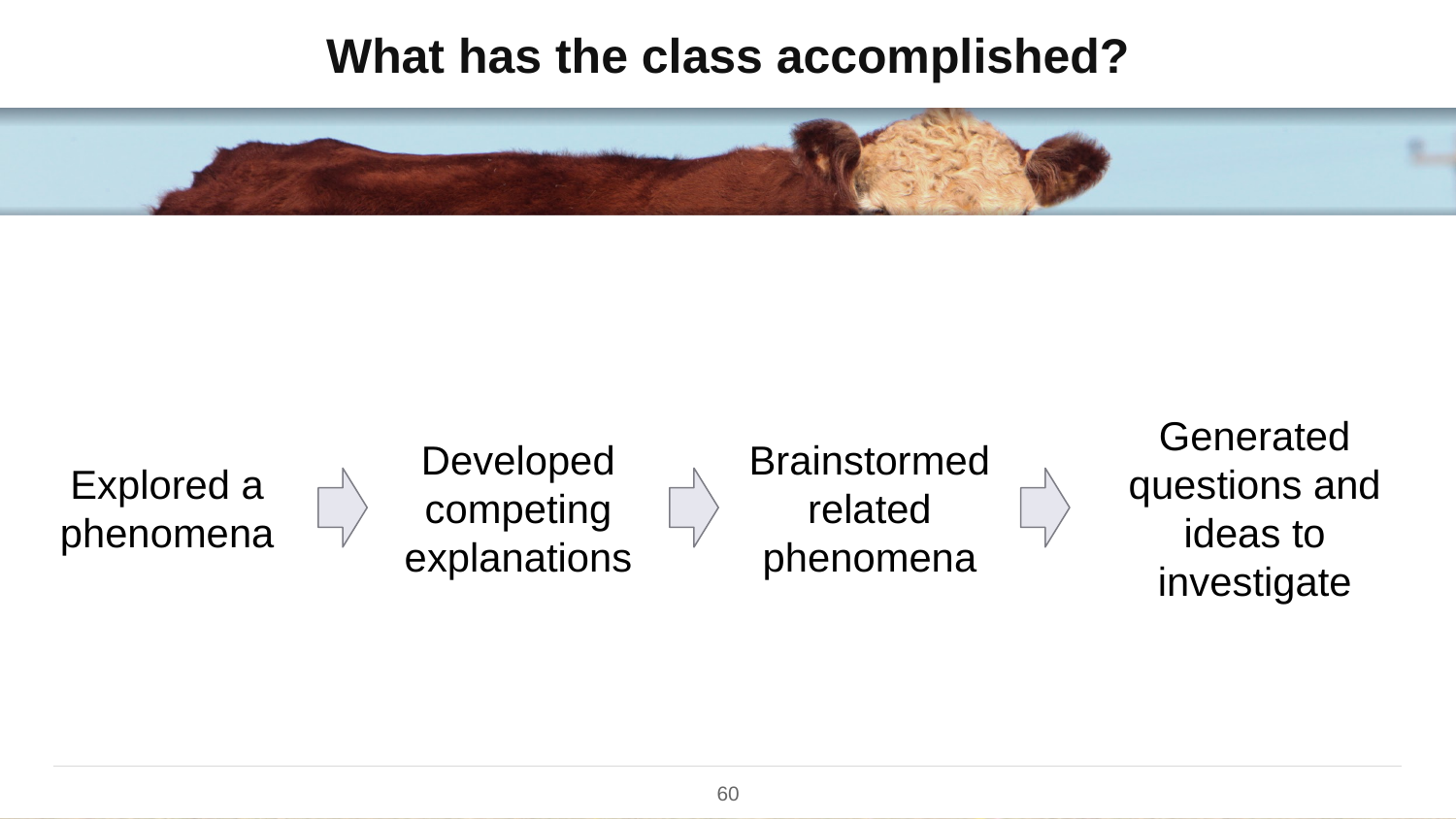

# What has the class accomplished?
Generated questions and ideas to investigate
Explored a phenomena

Developed competing explanations

Brainstormed related phenomena

60